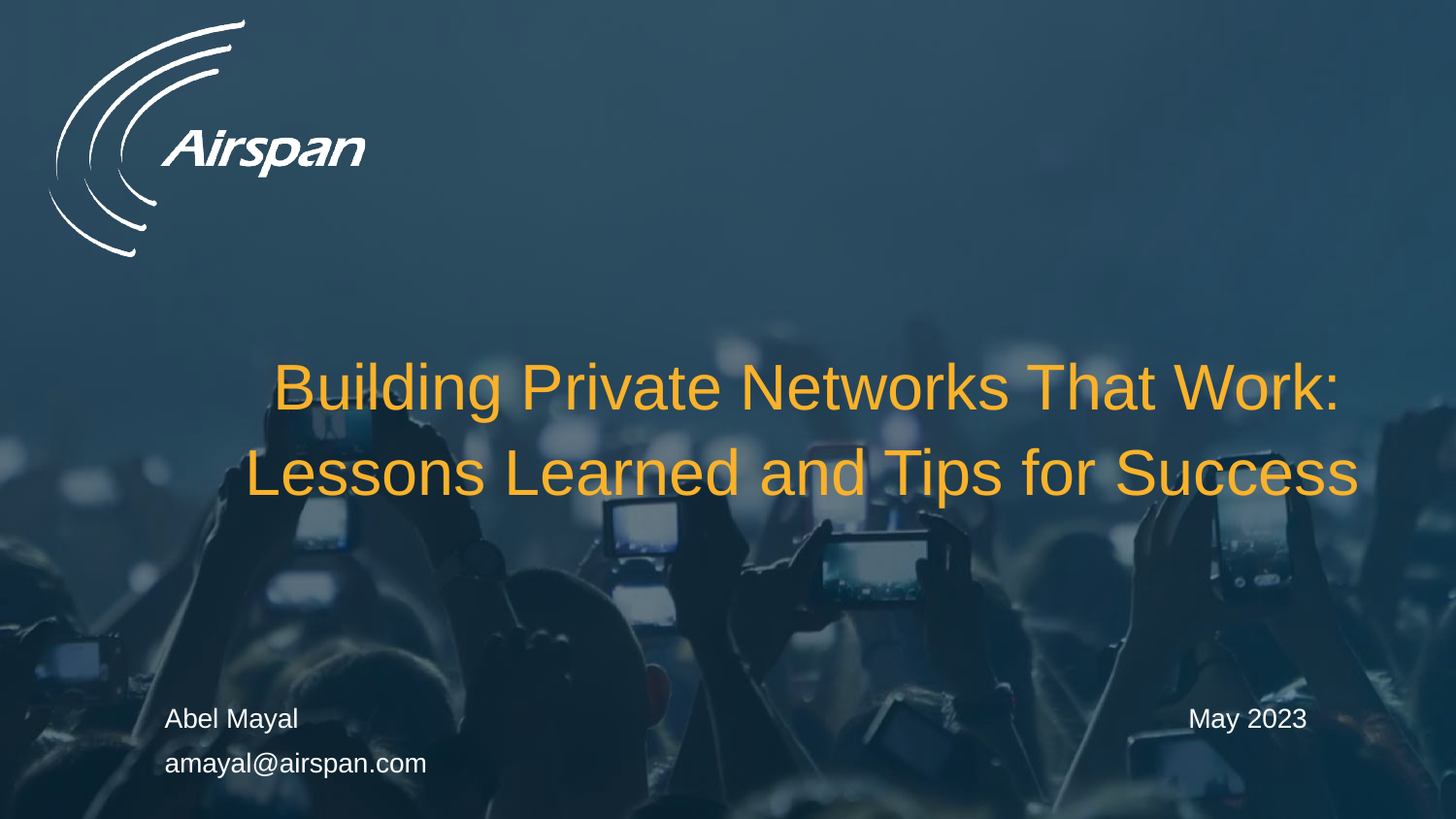

Building Private Networks That Work:
Lessons Learned and Tips for Success
Abel Mayal
amayal@airspan.com

May 2023